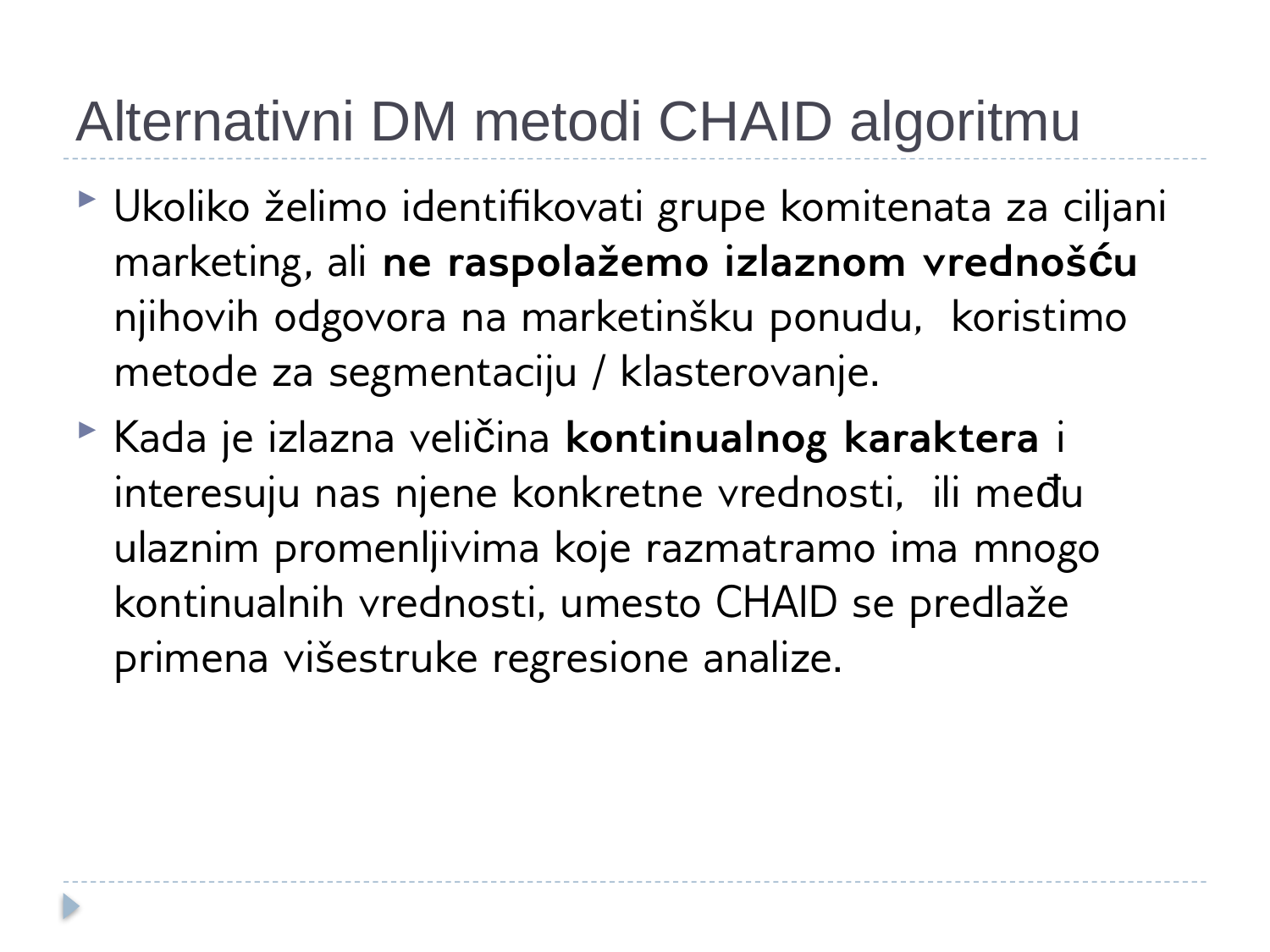

# Alternativni DM metodi CHAID algoritmu
Ukoliko želimo identifikovati grupe komitenata za ciljani marketing, ali ne raspolažemo izlaznom vrednošću njihovih odgovora na marketinšku ponudu,  koristimo metode za segmentaciju / klasterovanje.
Kada je izlazna veličina kontinualnog karaktera i interesuju nas njene konkretne vrednosti,  ili među ulaznim promenljivima koje razmatramo ima mnogo kontinualnih vrednosti, umesto CHAID se predlaže primena višestruke regresione analize.